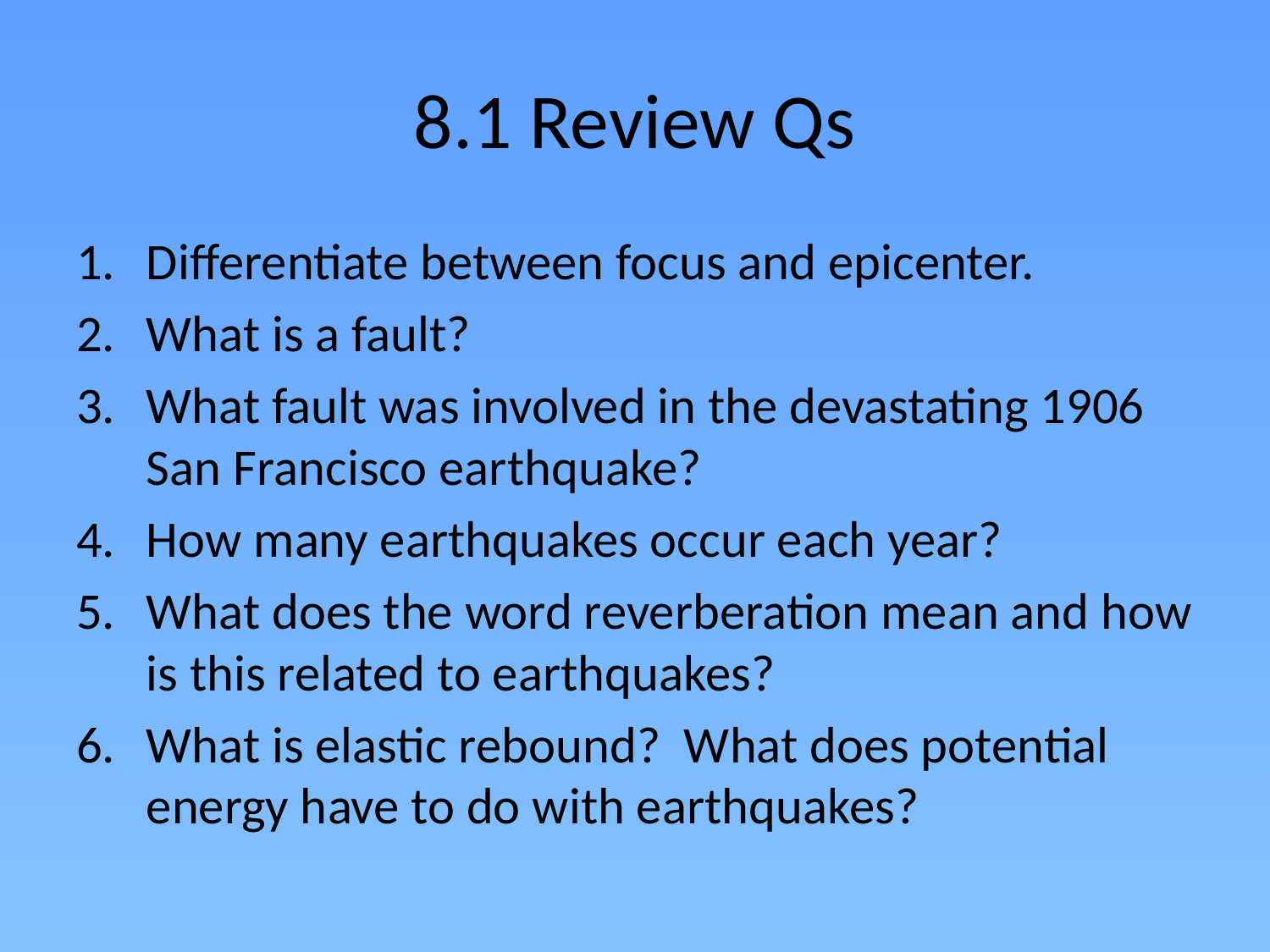

# 8.1 Review Qs
Differentiate between focus and epicenter.
What is a fault?
What fault was involved in the devastating 1906 San Francisco earthquake?
How many earthquakes occur each year?
What does the word reverberation mean and how is this related to earthquakes?
What is elastic rebound?  What does potential energy have to do with earthquakes?